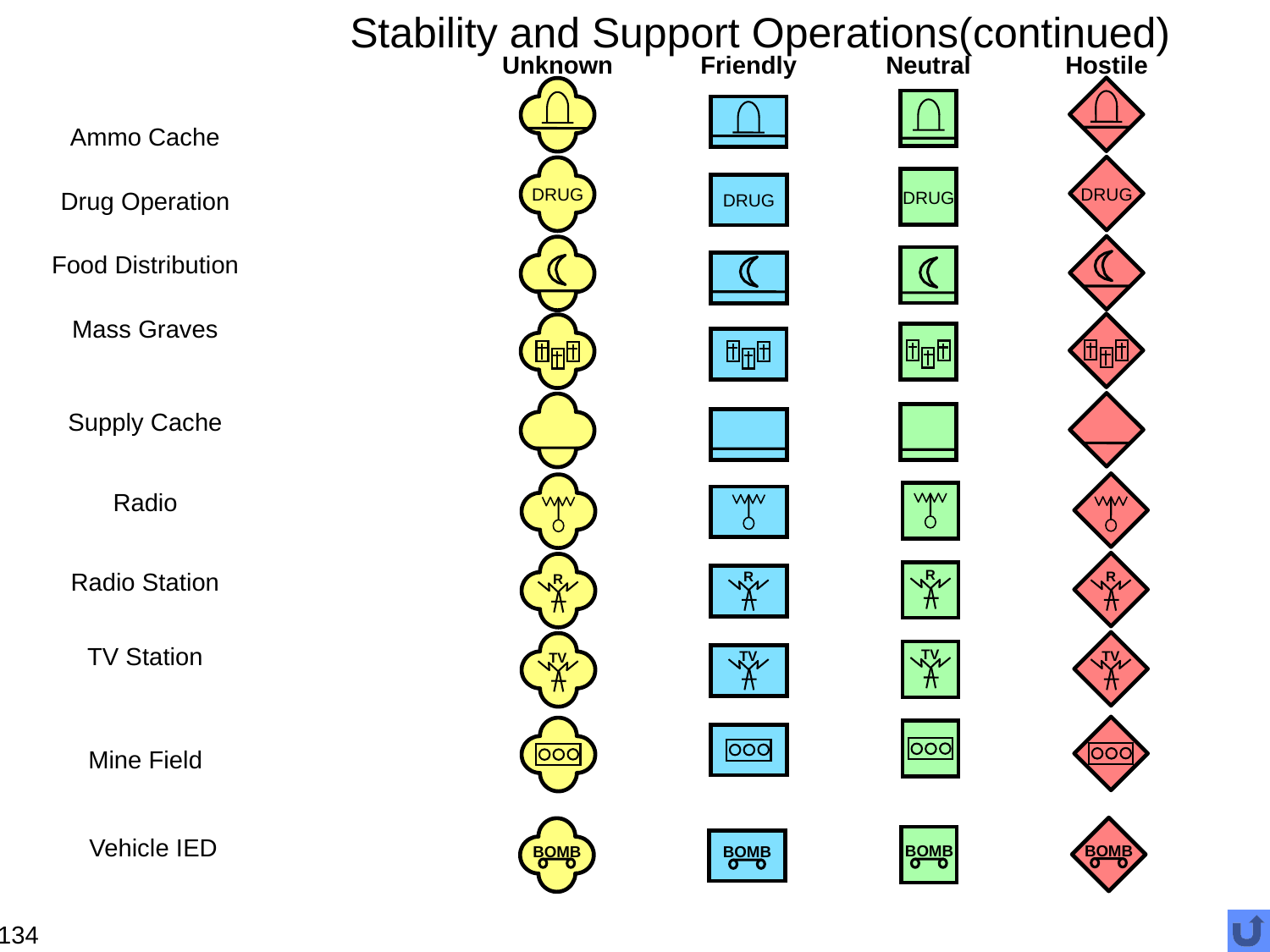

# Stability and Support Operations(continued)
Unknown
Friendly
Neutral
Hostile

Ammo Cache

DRUG

DRUG

DRUG

DRUG
Drug Operation

Food Distribution

Mass Graves

Supply Cache

Radio

R

R

R

R

Radio Station

TV

TV

TV Station

TV

TV

Mine Field

BOMB

BOMB

BOMB

BOMB

Vehicle IED
134